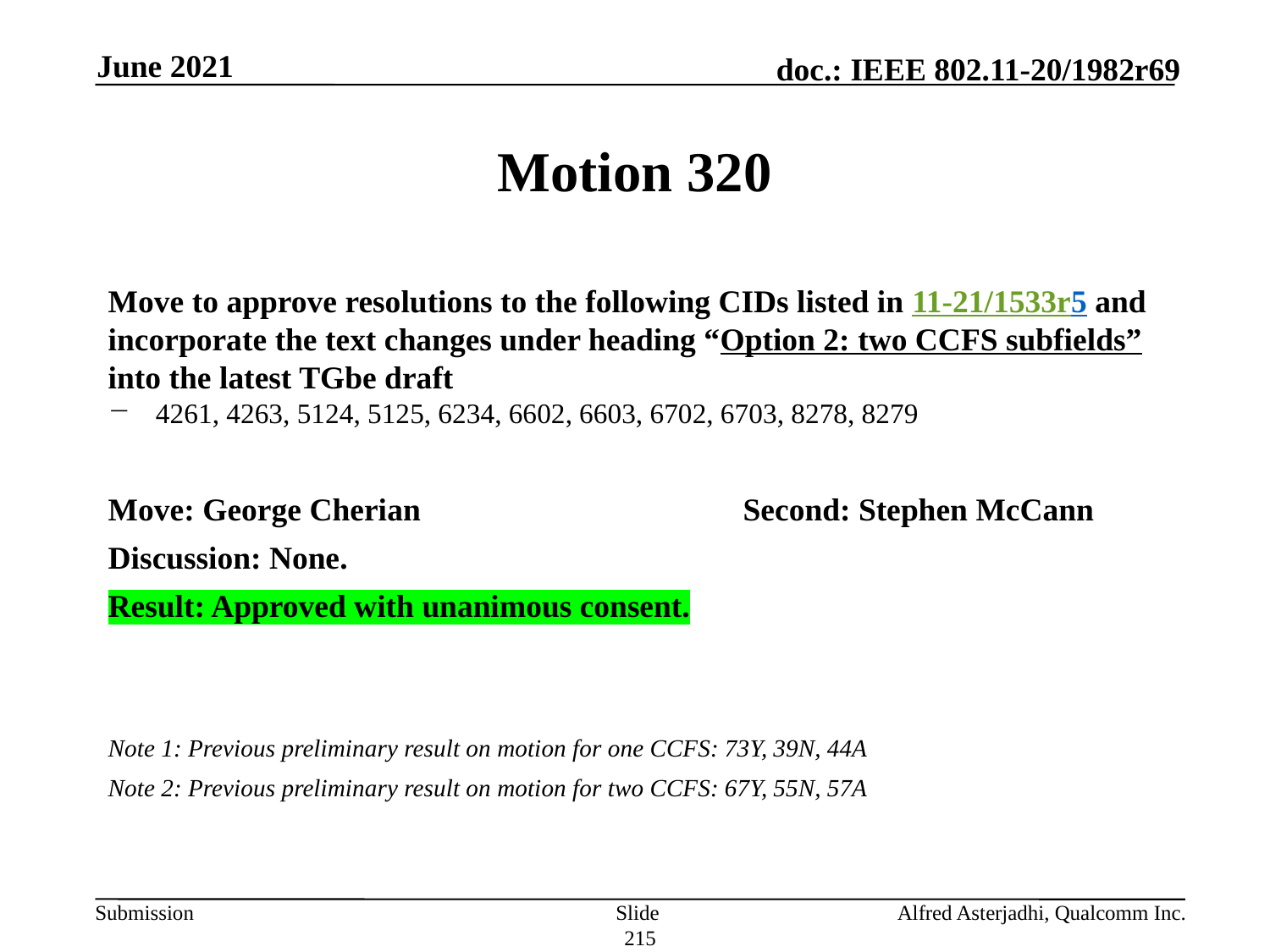

June 2021
# Motion 320
Move to approve resolutions to the following CIDs listed in 11-21/1533r5 and incorporate the text changes under heading “Option 2: two CCFS subfields” into the latest TGbe draft
4261, 4263, 5124, 5125, 6234, 6602, 6603, 6702, 6703, 8278, 8279

Move: George Cherian			Second: Stephen McCann
Discussion: None.
Result: Approved with unanimous consent.

Note 1: Previous preliminary result on motion for one CCFS: 73Y, 39N, 44A
Note 2: Previous preliminary result on motion for two CCFS: 67Y, 55N, 57A
Slide 215
Alfred Asterjadhi, Qualcomm Inc.